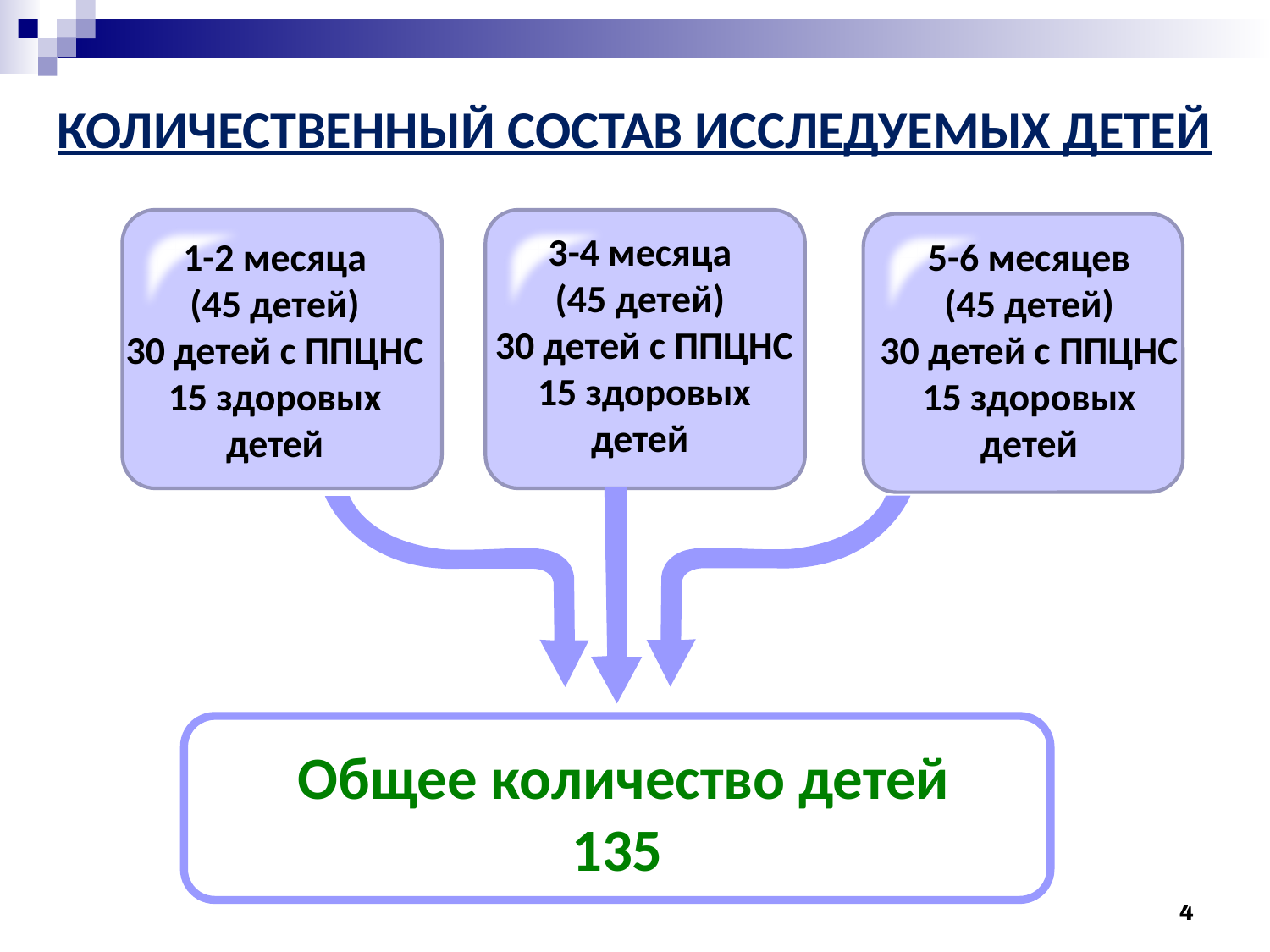

КОЛИЧЕСТВЕННЫЙ СОСТАВ ИССЛЕДУЕМЫХ ДЕТЕЙ

3-4 месяца
(45 детей)
 30 детей с ППЦНС
 15 здоровых детей

1-2 месяца
(45 детей)
30 детей с ППЦНС
15 здоровых детей

5-6 месяцев
(45 детей)
30 детей с ППЦНС
15 здоровых детей

Общее количество детей
135
4